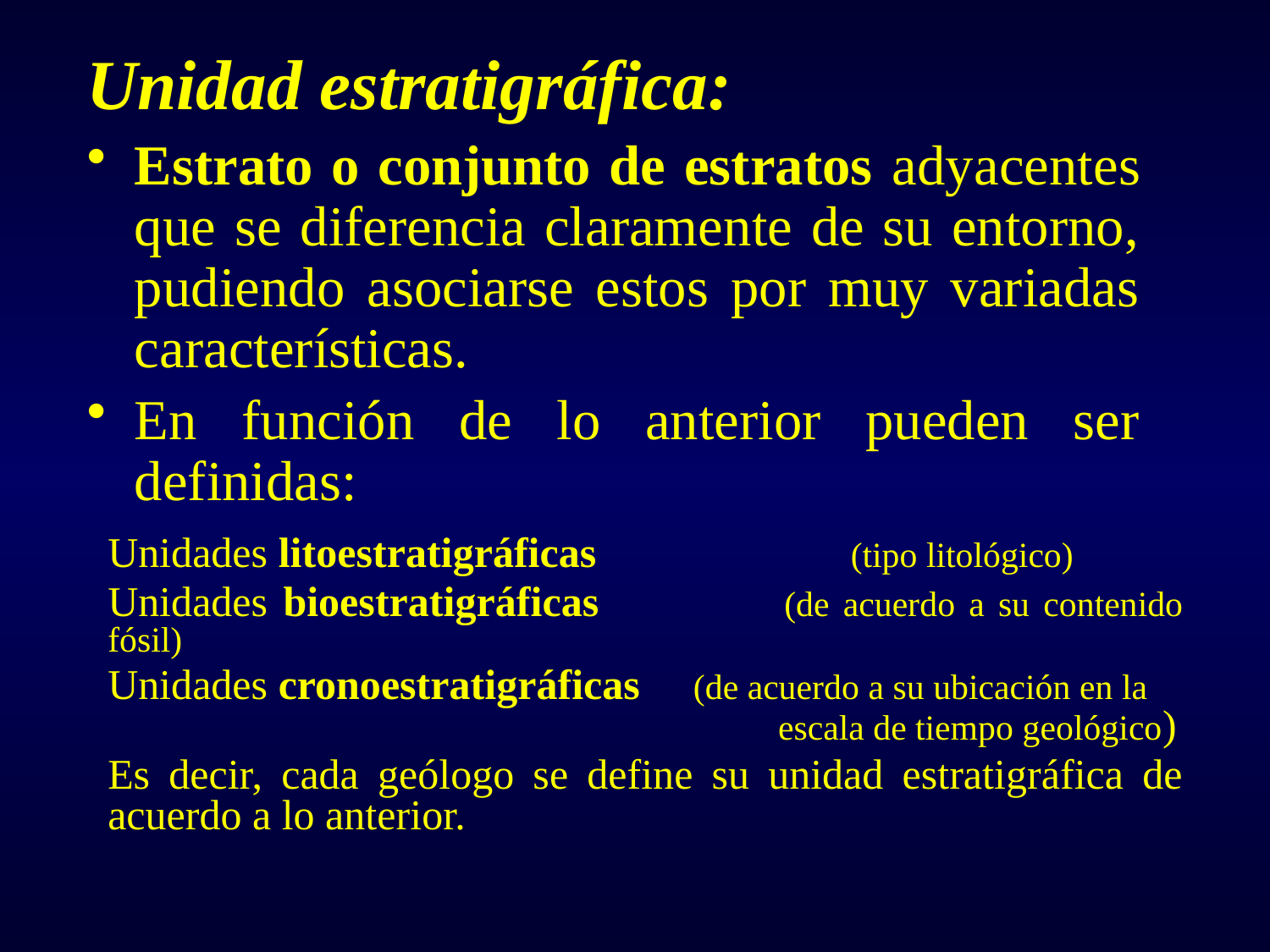

Unidad estratigráfica:
Estrato o conjunto de estratos adyacentes que se diferencia claramente de su entorno, pudiendo asociarse estos por muy variadas características.
En función de lo anterior pueden ser definidas:

Unidades litoestratigráficas                        (tipo litológico)
Unidades bioestratigráficas            (de acuerdo a su contenido fósil)
Unidades cronoestratigráficas     (de acuerdo a su ubicación en la          					    escala de tiempo geológico)
Es decir, cada geólogo se define su unidad estratigráfica de acuerdo a lo anterior.